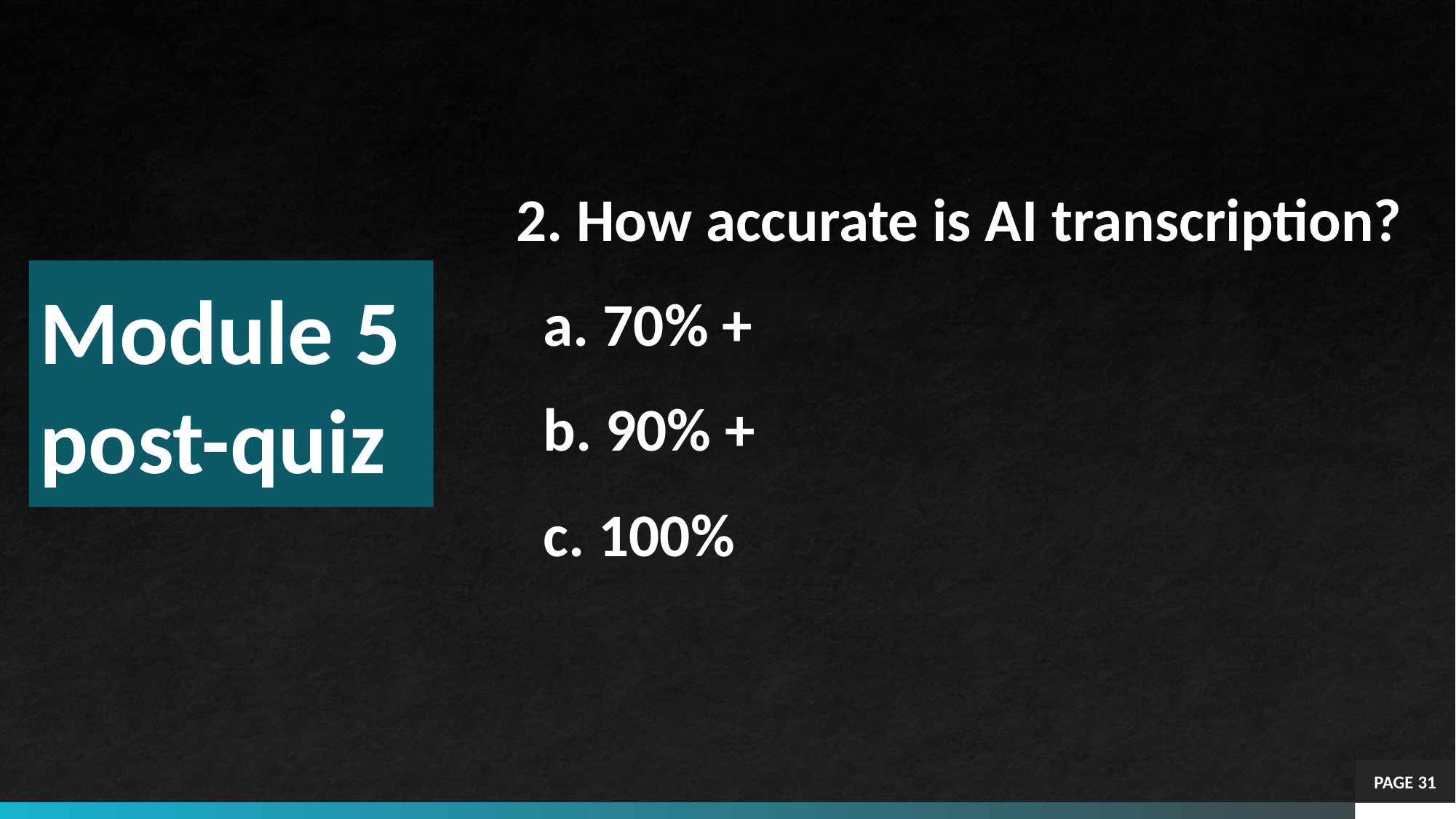

2. How accurate is AI transcription?
a. 70% +
b. 90% +
c. 100%

# Module 5 post-quiz
PAGE 31